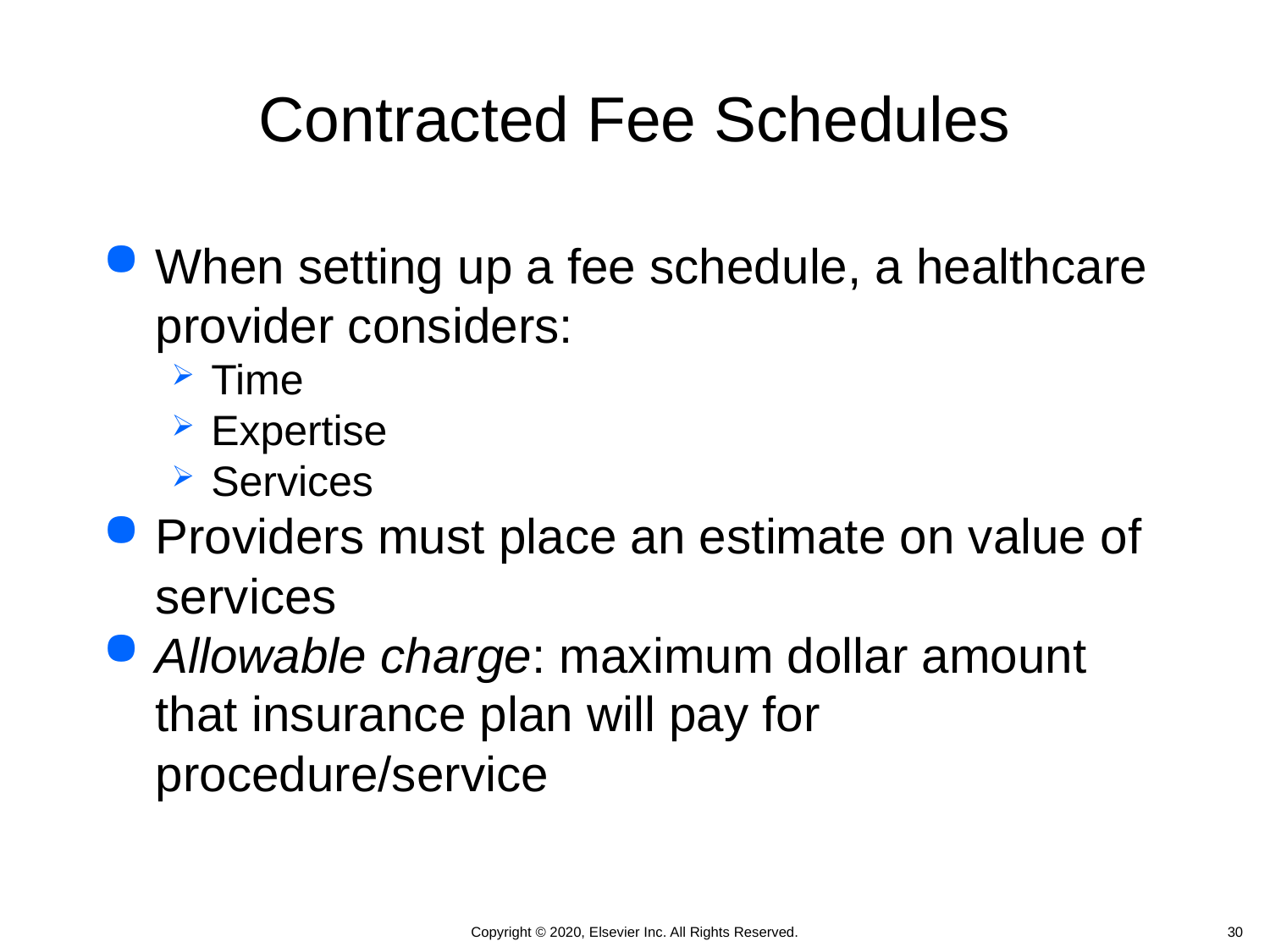

# Contracted Fee Schedules
When setting up a fee schedule, a healthcare provider considers:
Time
Expertise
Services
Providers must place an estimate on value of services
Allowable charge: maximum dollar amount that insurance plan will pay for procedure/service
 30